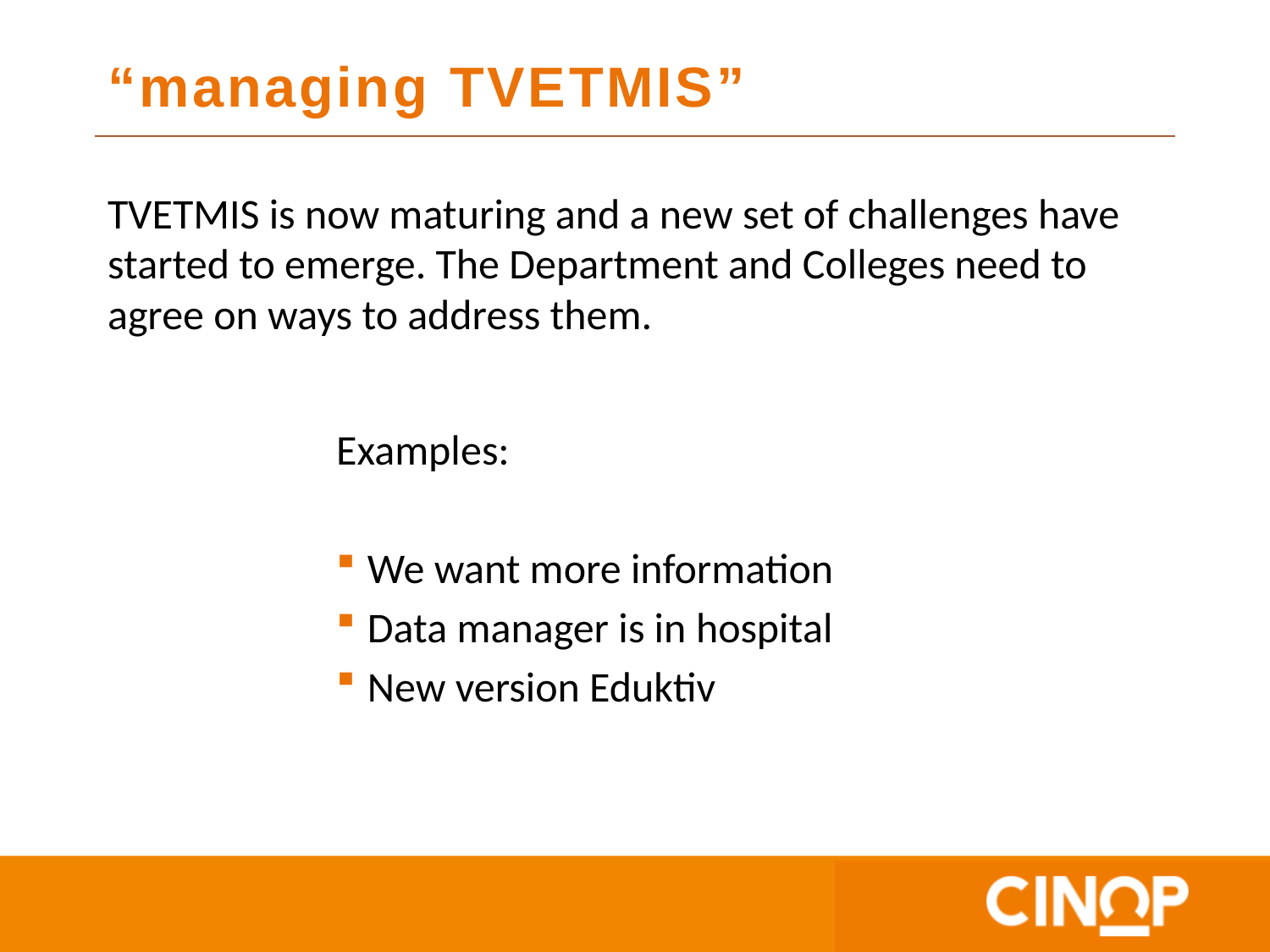

# “managing TVETMIS”
TVETMIS is now maturing and a new set of challenges have started to emerge. The Department and Colleges need to agree on ways to address them.
Examples:

We want more information
Data manager is in hospital
New version Eduktiv